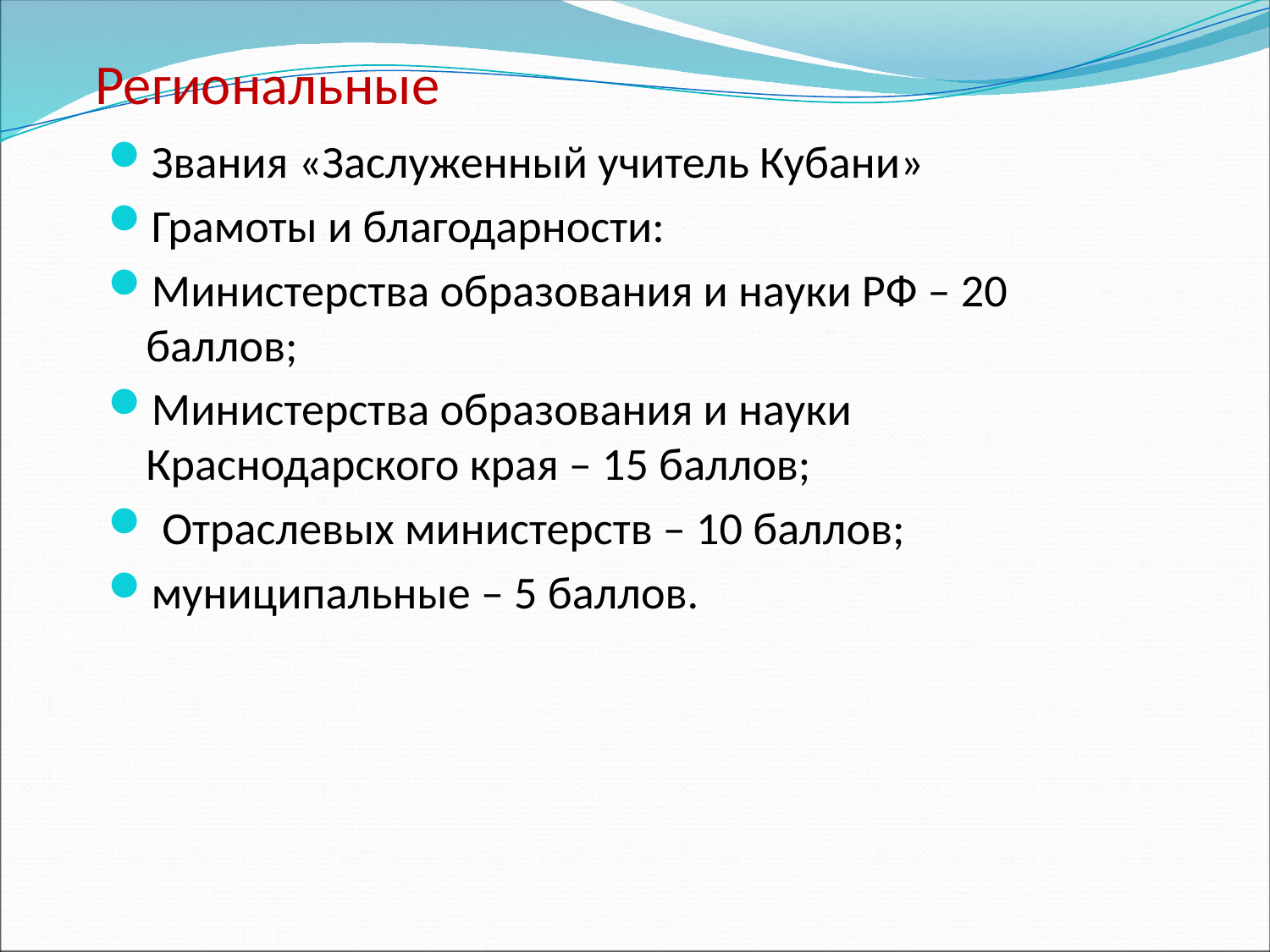

# Региональные
Звания «Заслуженный учитель Кубани»
Грамоты и благодарности:
Министерства образования и науки РФ – 20 баллов;
Министерства образования и науки Краснодарского края – 15 баллов;
 Отраслевых министерств – 10 баллов;
муниципальные – 5 баллов.